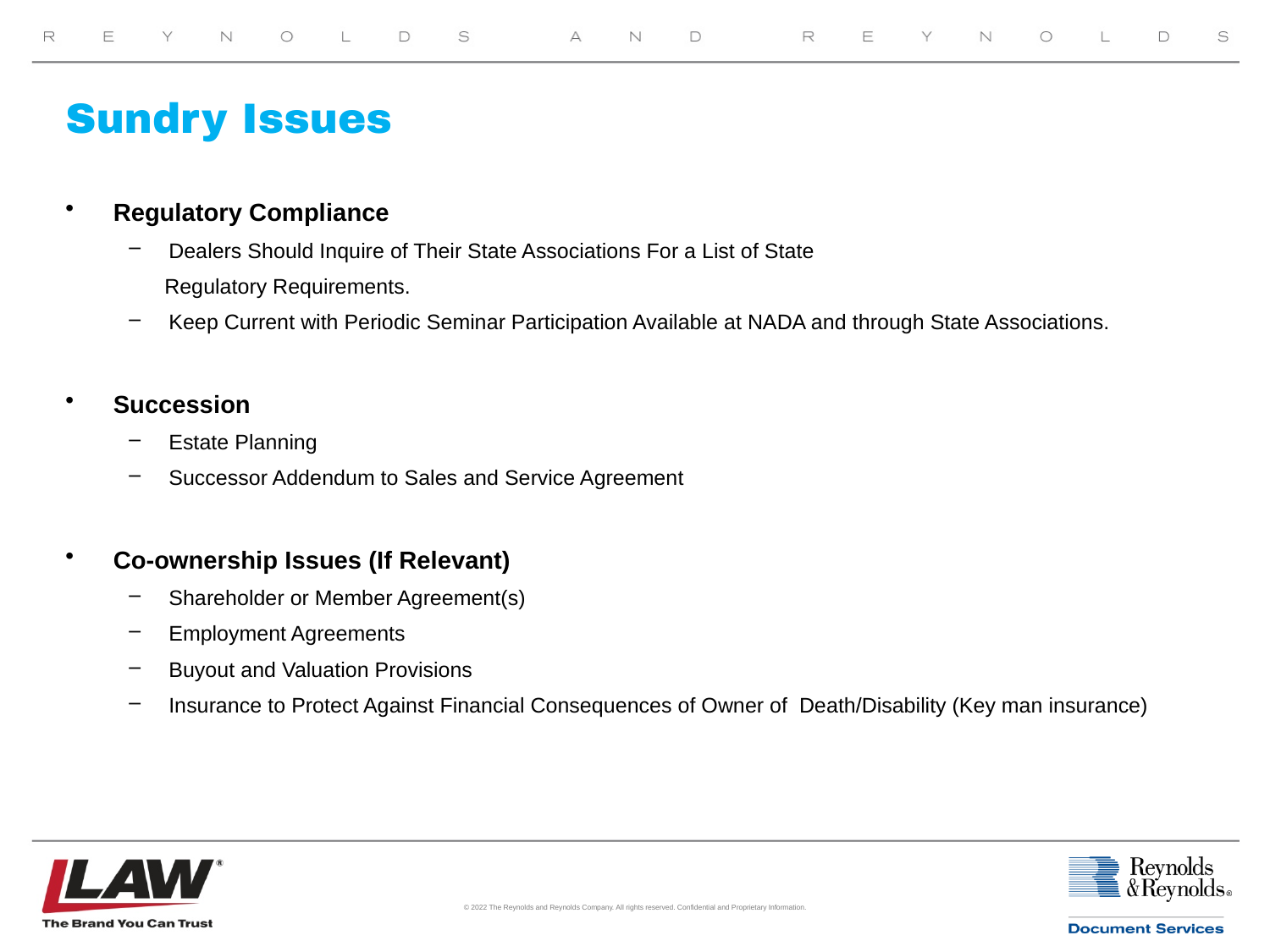

# Sundry Issues
Regulatory Compliance
Dealers Should Inquire of Their State Associations For a List of State
      Regulatory Requirements.
Keep Current with Periodic Seminar Participation Available at NADA and through State Associations.

Succession
Estate Planning
Successor Addendum to Sales and Service Agreement

Co-ownership Issues (If Relevant)
Shareholder or Member Agreement(s)
Employment Agreements
Buyout and Valuation Provisions
Insurance to Protect Against Financial Consequences of Owner of  Death/Disability (Key man insurance)